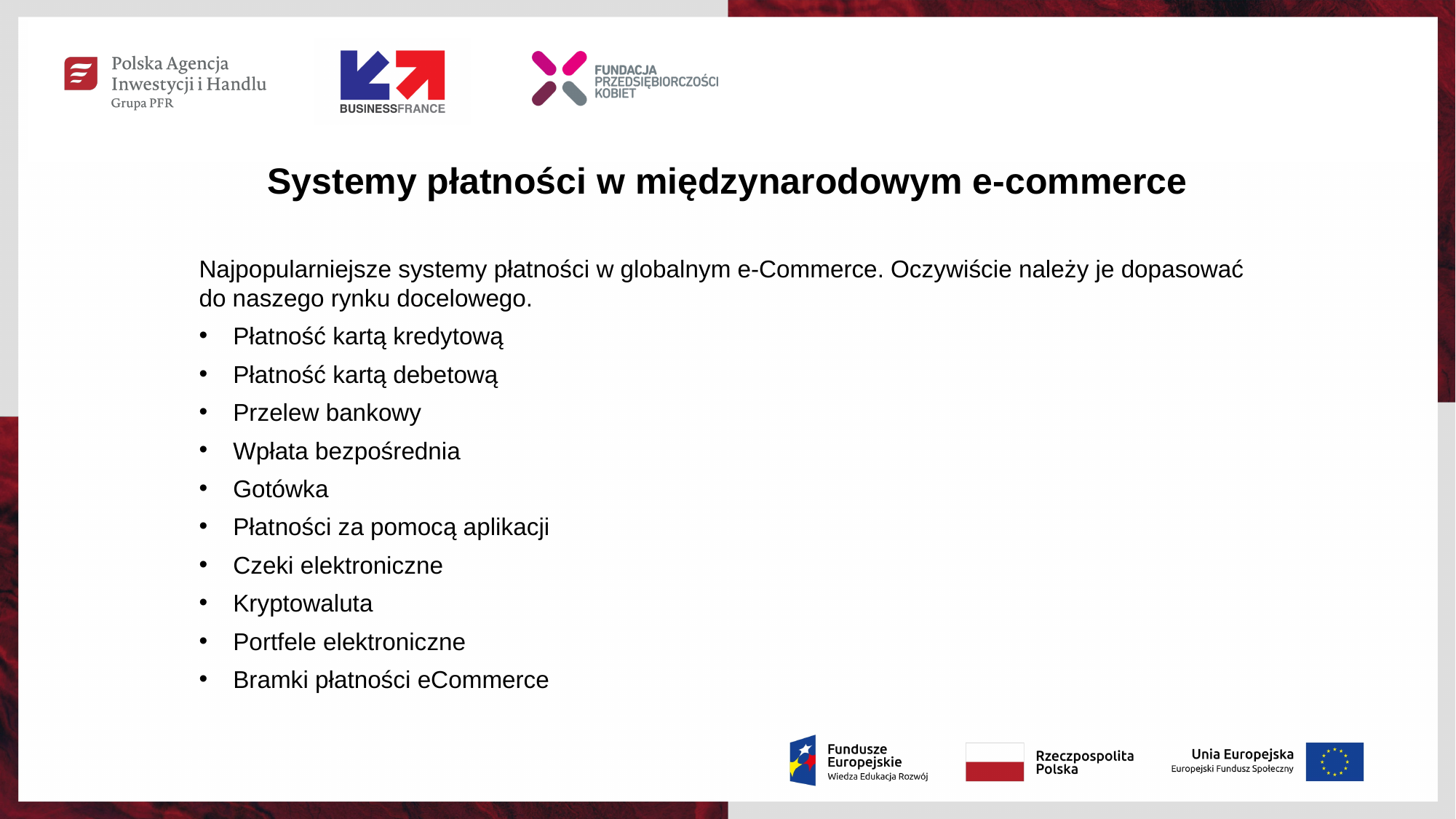

Systemy płatności w międzynarodowym e-commerce
Najpopularniejsze systemy płatności w globalnym e-Commerce. Oczywiście należy je dopasować do naszego rynku docelowego.
Płatność kartą kredytową
Płatność kartą debetową
Przelew bankowy
Wpłata bezpośrednia
Gotówka
Płatności za pomocą aplikacji
Czeki elektroniczne
Kryptowaluta
Portfele elektroniczne
Bramki płatności eCommerce